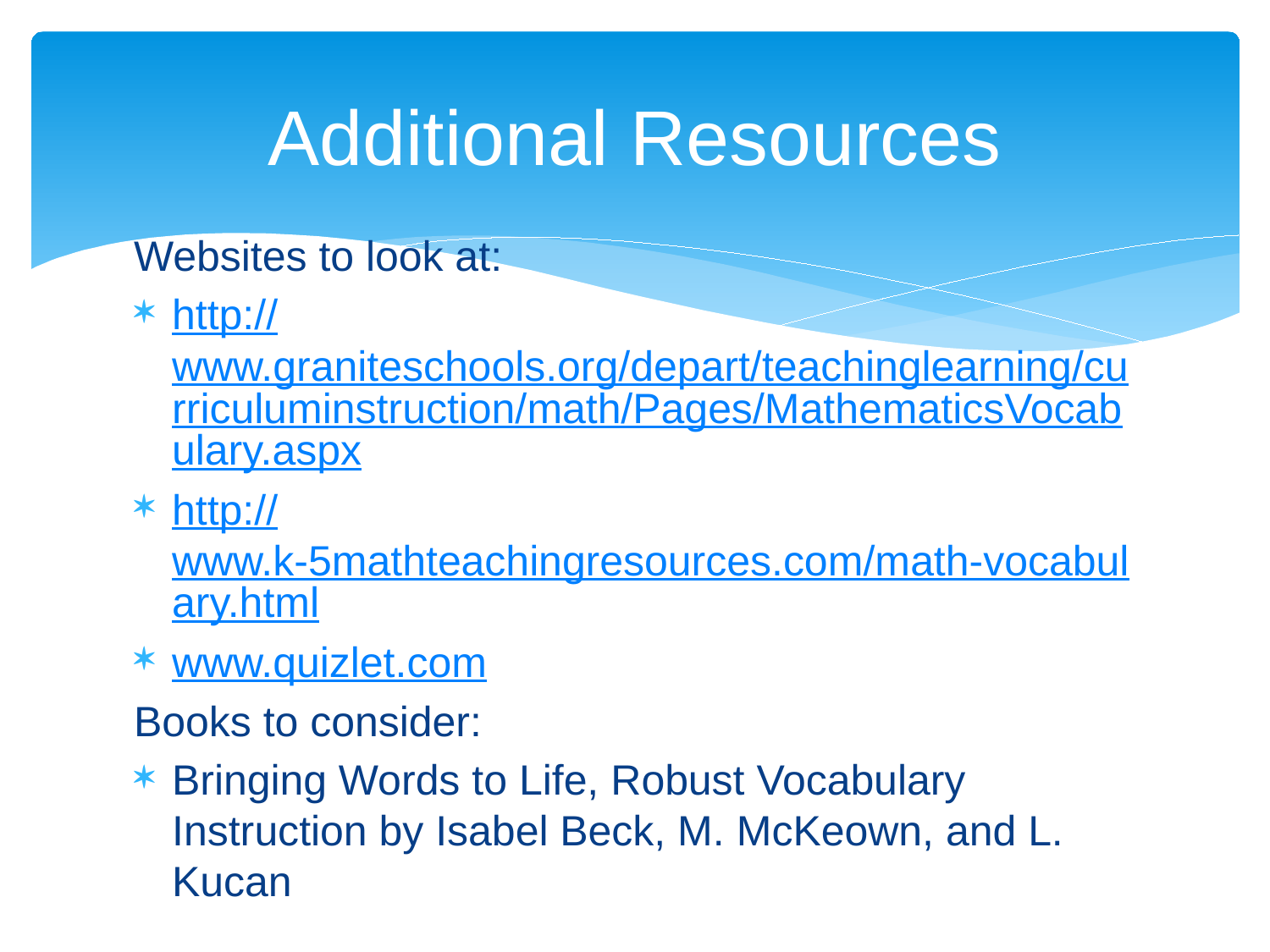

# Additional Resources
Websites to look at:
http://www.graniteschools.org/depart/teachinglearning/curriculuminstruction/math/Pages/MathematicsVocabulary.aspx
http://www.k-5mathteachingresources.com/math-vocabulary.html
www.quizlet.com
Books to consider:
Bringing Words to Life, Robust Vocabulary Instruction by Isabel Beck, M. McKeown, and L. Kucan